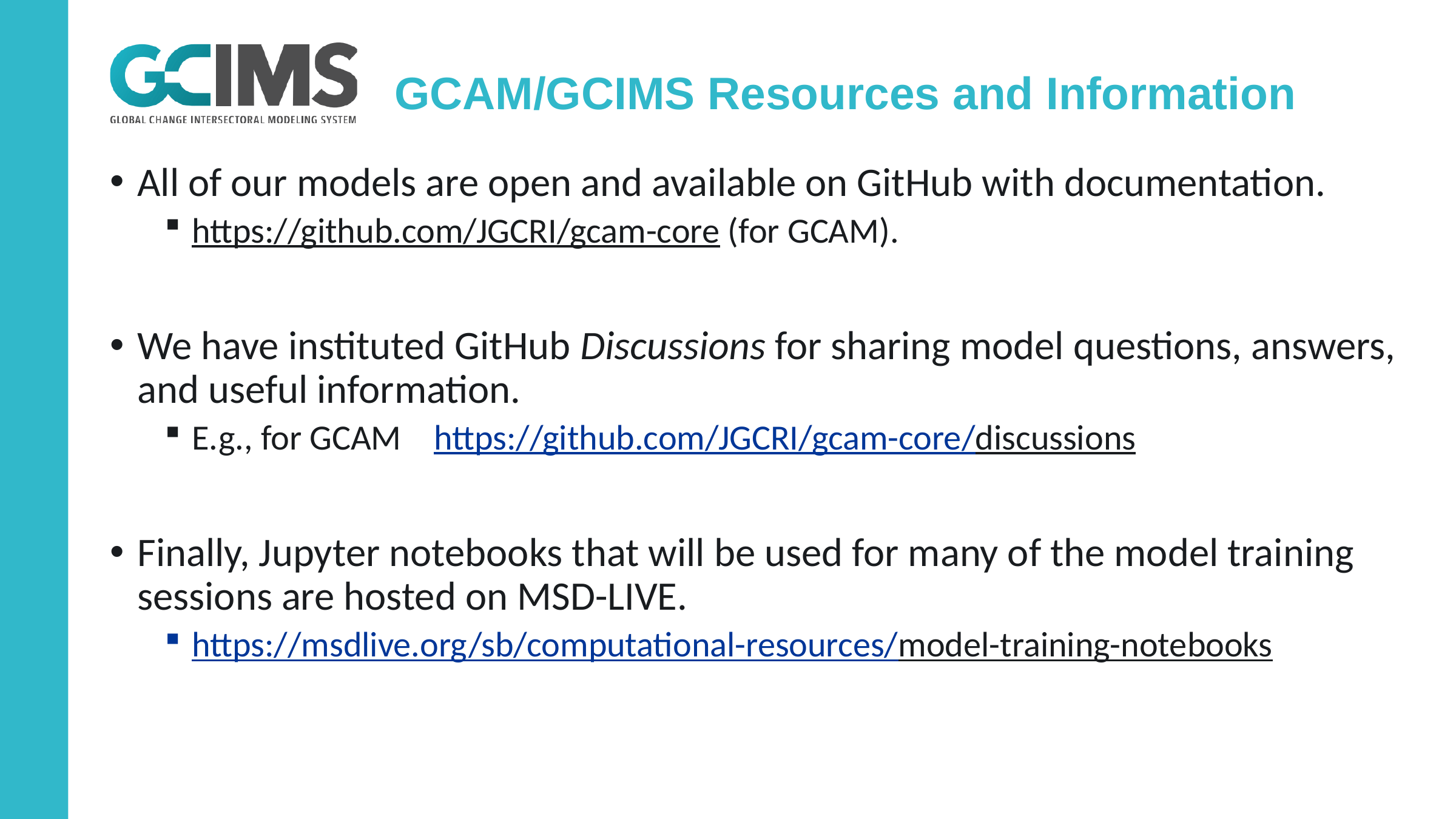

# GCAM/GCIMS Resources and Information
All of our models are open and available on GitHub with documentation.
https://github.com/JGCRI/gcam-core (for GCAM).

We have instituted GitHub Discussions for sharing model questions, answers, and useful information.
E.g., for GCAM    https://github.com/JGCRI/gcam-core/discussions

Finally, Jupyter notebooks that will be used for many of the model training sessions are hosted on MSD-LIVE.
https://msdlive.org/sb/computational-resources/model-training-notebooks